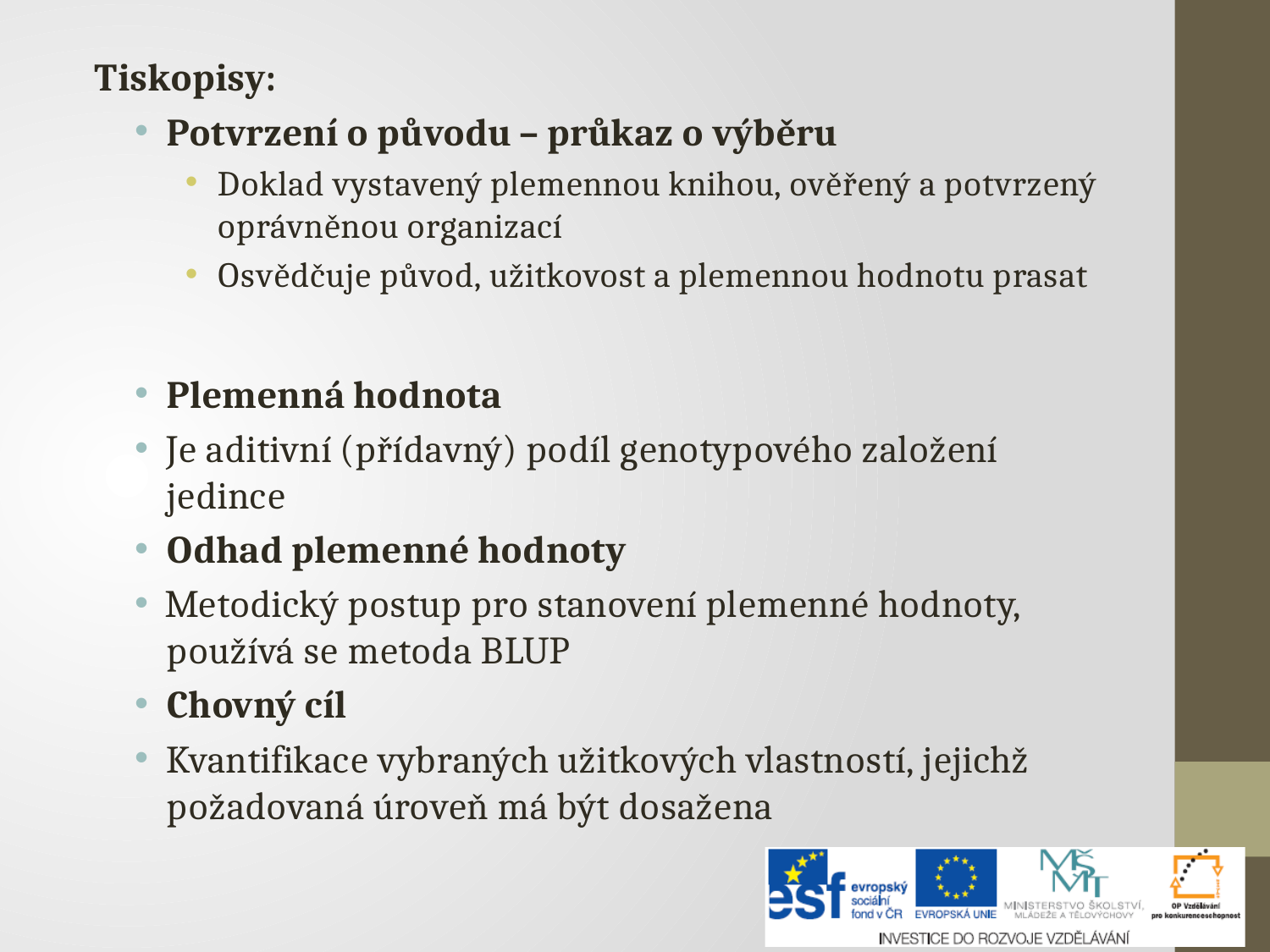

Tiskopisy:
Potvrzení o původu – průkaz o výběru
Doklad vystavený plemennou knihou, ověřený a potvrzený oprávněnou organizací
Osvědčuje původ, užitkovost a plemennou hodnotu prasat

Plemenná hodnota
Je aditivní (přídavný) podíl genotypového založení jedince
Odhad plemenné hodnoty
Metodický postup pro stanovení plemenné hodnoty, používá se metoda BLUP
Chovný cíl
Kvantifikace vybraných užitkových vlastností, jejichž požadovaná úroveň má být dosažena